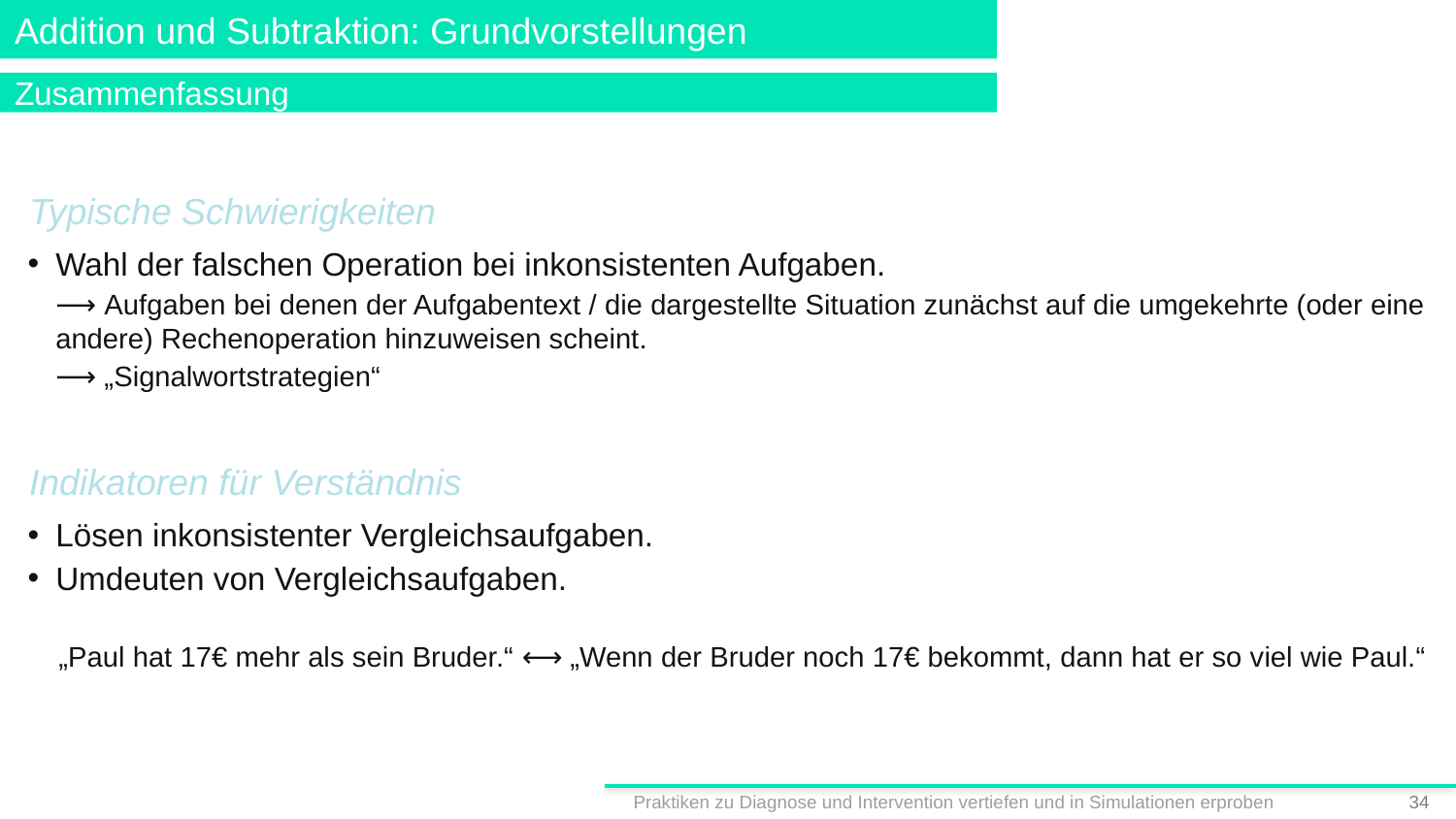

# Addition und Subtraktion: Grundvorstellungen

Zusammenfassung

Typische Schwierigkeiten
Wahl der falschen Operation bei inkonsistenten Aufgaben.
⟶ Aufgaben bei denen der Aufgabentext / die dargestellte Situation zunächst auf die umgekehrte (oder eine andere) Rechenoperation hinzuweisen scheint.
⟶ „Signalwortstrategien“

Indikatoren für Verständnis
Lösen inkonsistenter Vergleichsaufgaben.
Umdeuten von Vergleichsaufgaben.

„Paul hat 17€ mehr als sein Bruder.“ ⟷ „Wenn der Bruder noch 17€ bekommt, dann hat er so viel wie Paul.“
Praktiken zu Diagnose und Intervention vertiefen und in Simulationen erproben
34